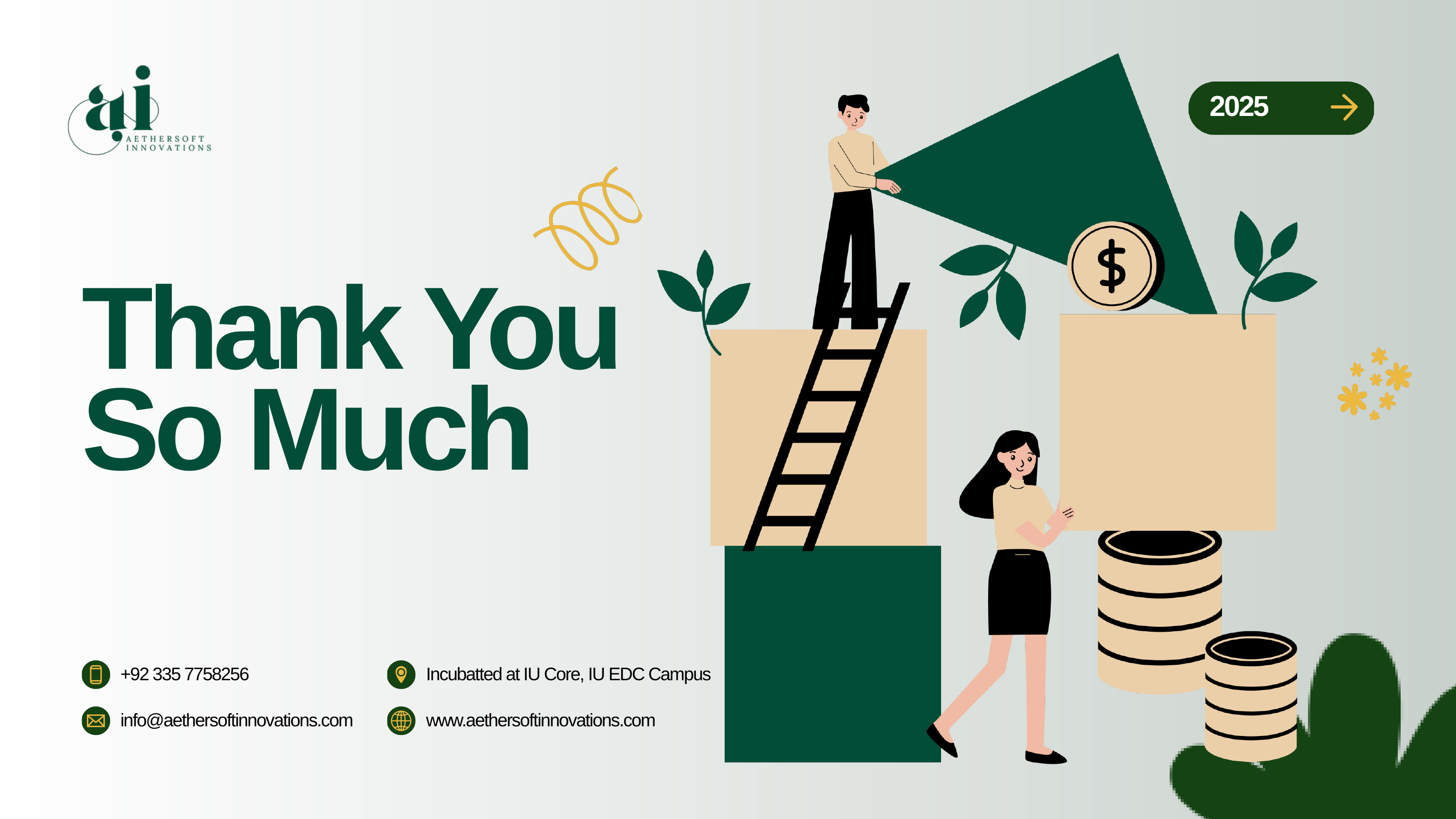

2025

Thank You So Much

+92 335 7758256
Incubatted at IU Core, IU EDC Campus

info@aethersoftinnovations.com
www.aethersoftinnovations.com